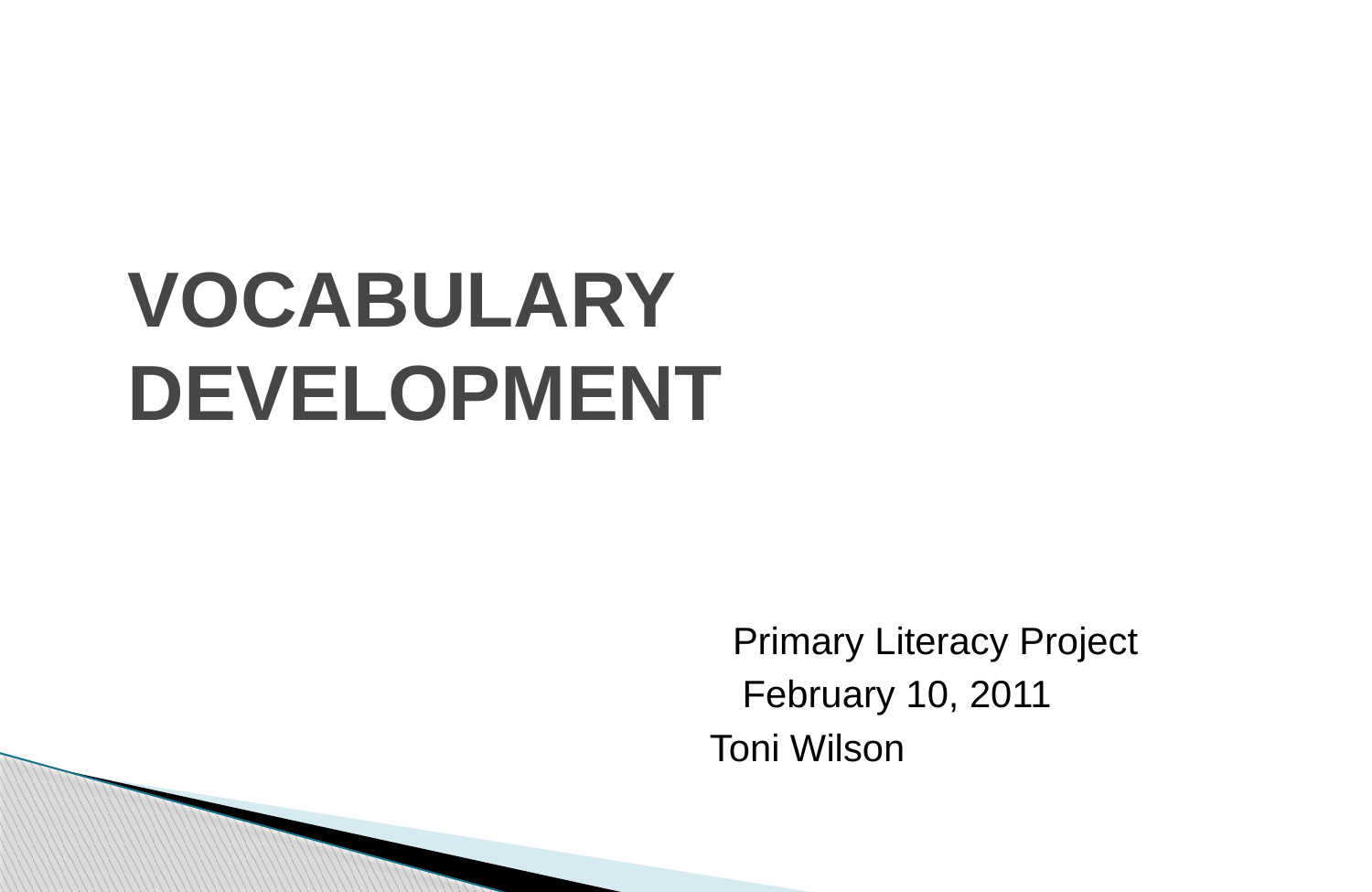

# VOCABULARY DEVELOPMENT
			                 Primary Literacy Project
		    February 10, 2011
	Toni Wilson

                         kathcooke2003@yahoo.com